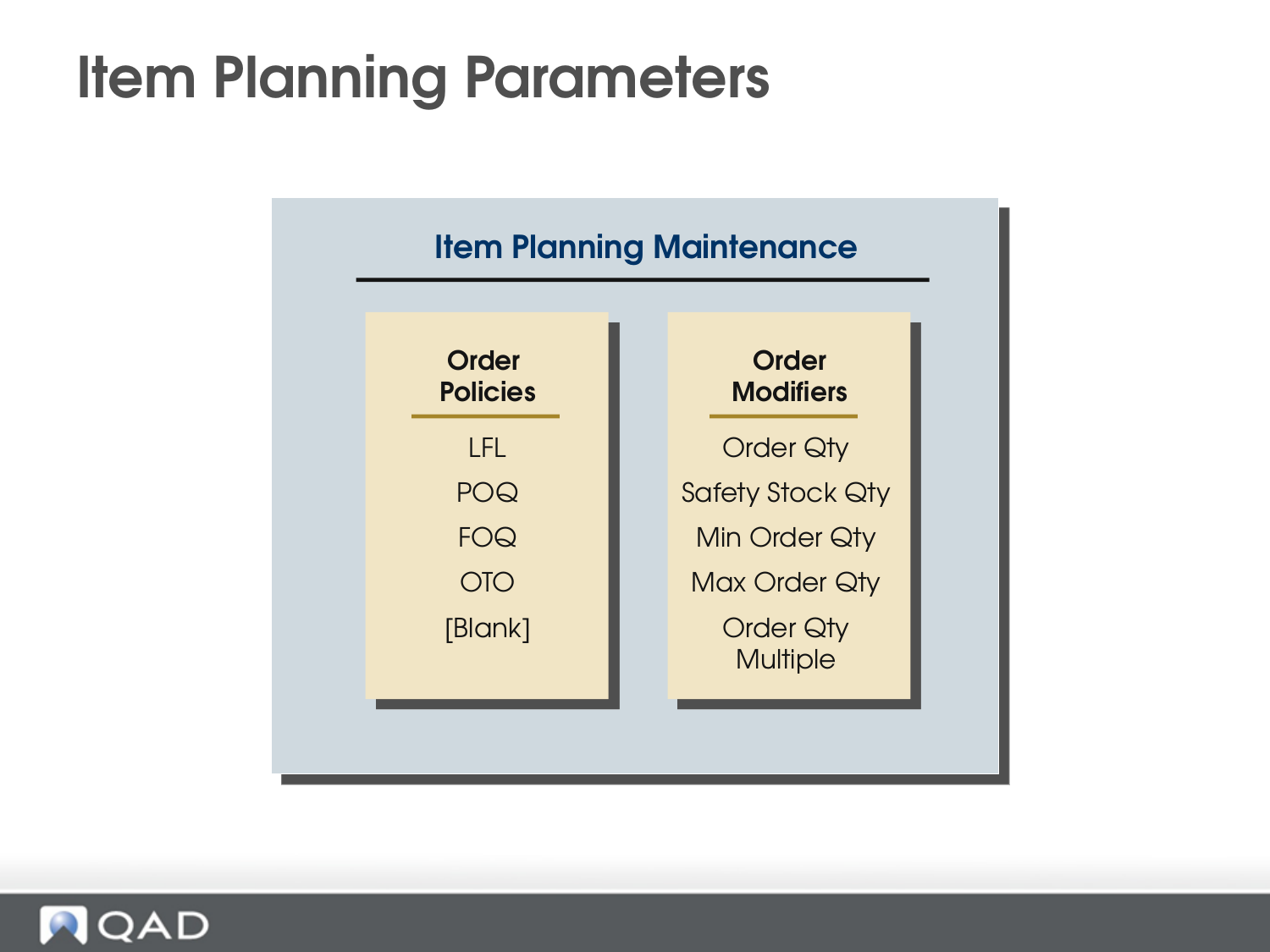

# Item Planning Parameters

Item Planning Maintenance

Order
Policies
Order Modifiers

LFL
POQ
FOQ
OTO
[Blank]
Order Qty
Safety Stock Qty
Min Order Qty
Max Order Qty
Order Qty Multiple